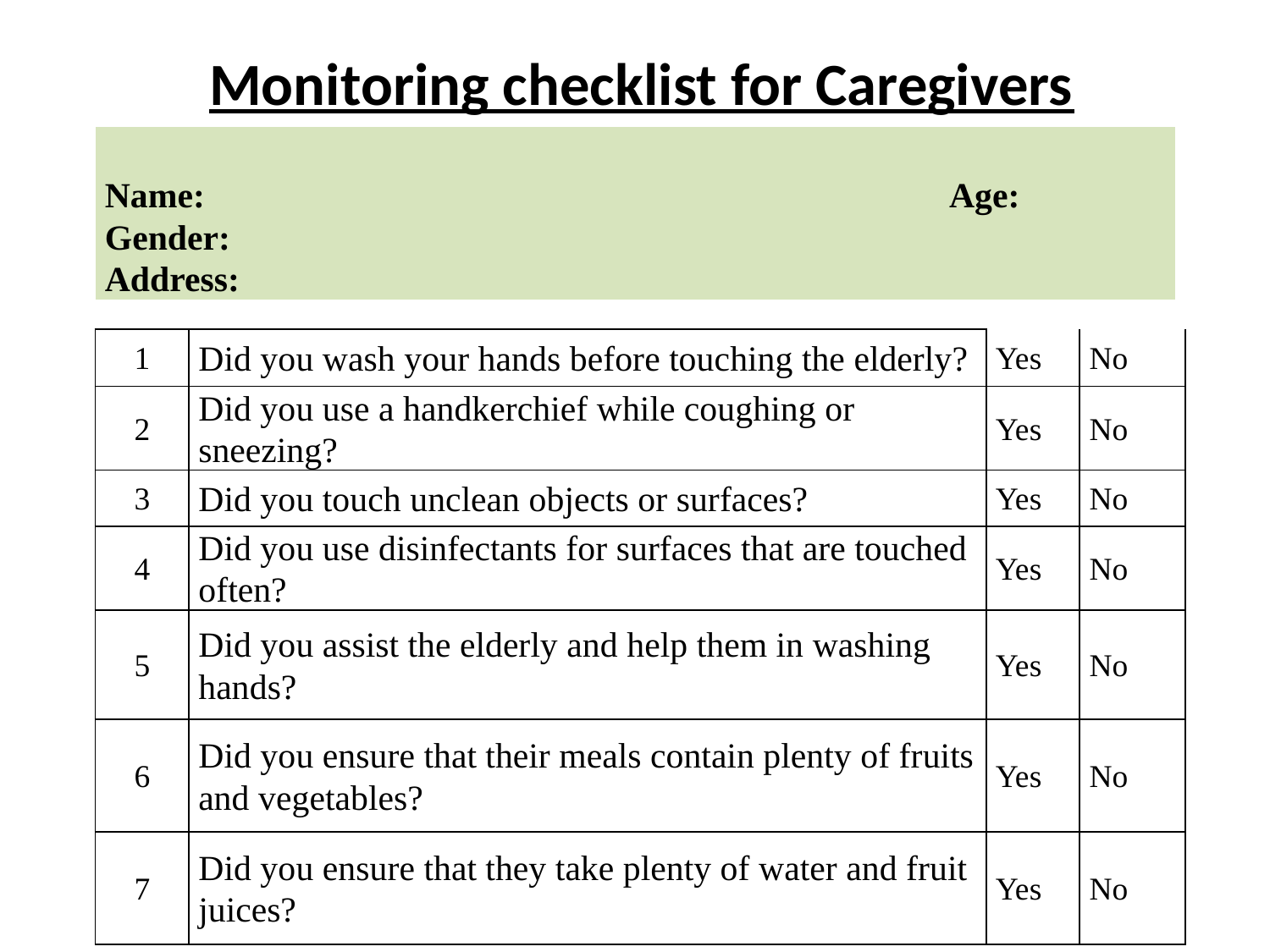

# Monitoring checklist for Caregivers
| Name: Age: Gender: |
| --- |
| Address: |
| 1 | Did you wash your hands before touching the elderly? | Yes | No |
| --- | --- | --- | --- |
| 2 | Did you use a handkerchief while coughing or sneezing? | Yes | No |
| 3 | Did you touch unclean objects or surfaces? | Yes | No |
| 4 | Did you use disinfectants for surfaces that are touched often? | Yes | No |
| 5 | Did you assist the elderly and help them in washing hands? | Yes | No |
| 6 | Did you ensure that their meals contain plenty of fruits and vegetables? | Yes | No |
| 7 | Did you ensure that they take plenty of water and fruit juices? | Yes | No |